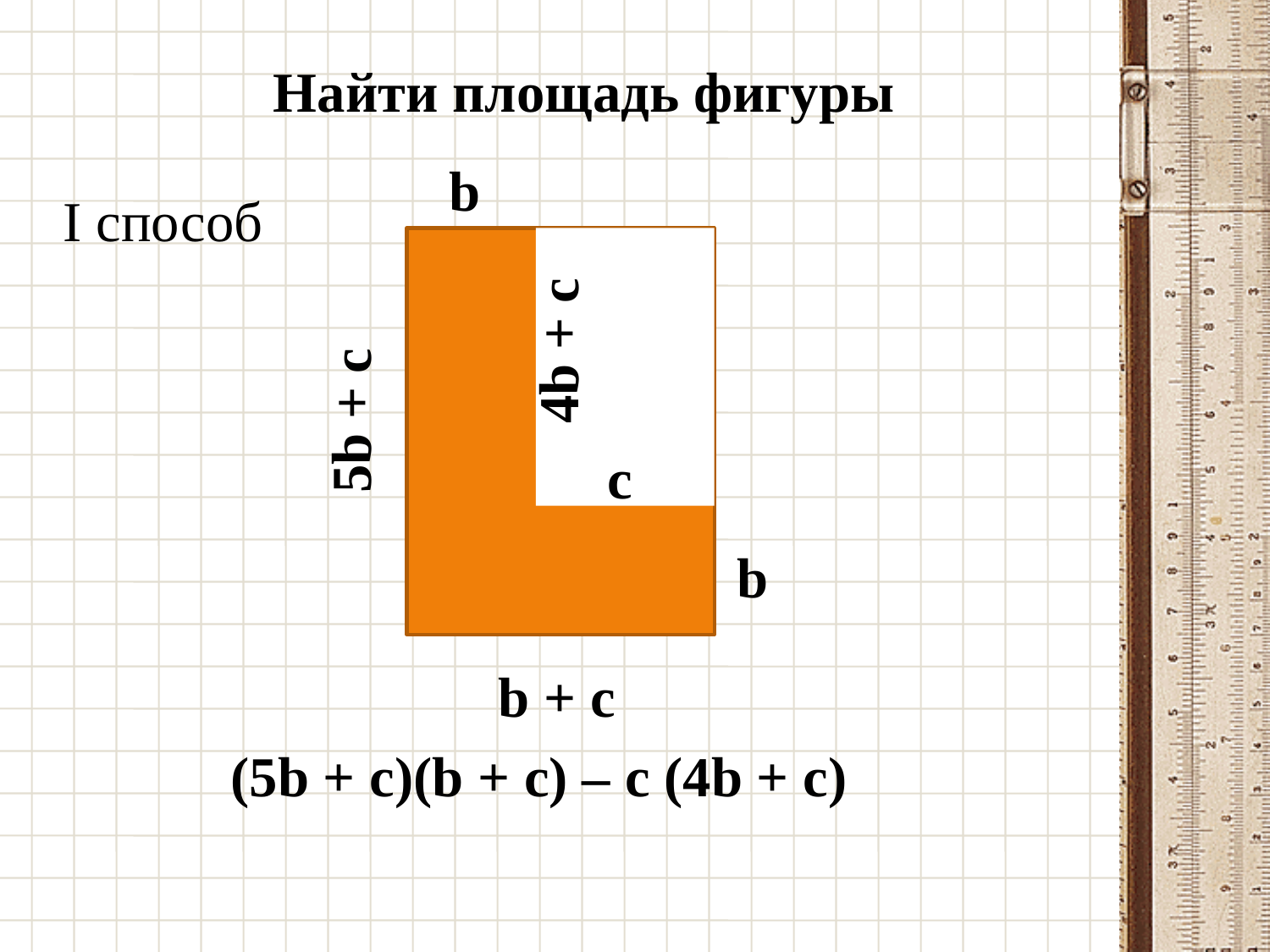

Найти площадь фигуры
b
I способ

4b + c
5b + c
c
b
b + c
(5b + c)(b + c) – c (4b + c)